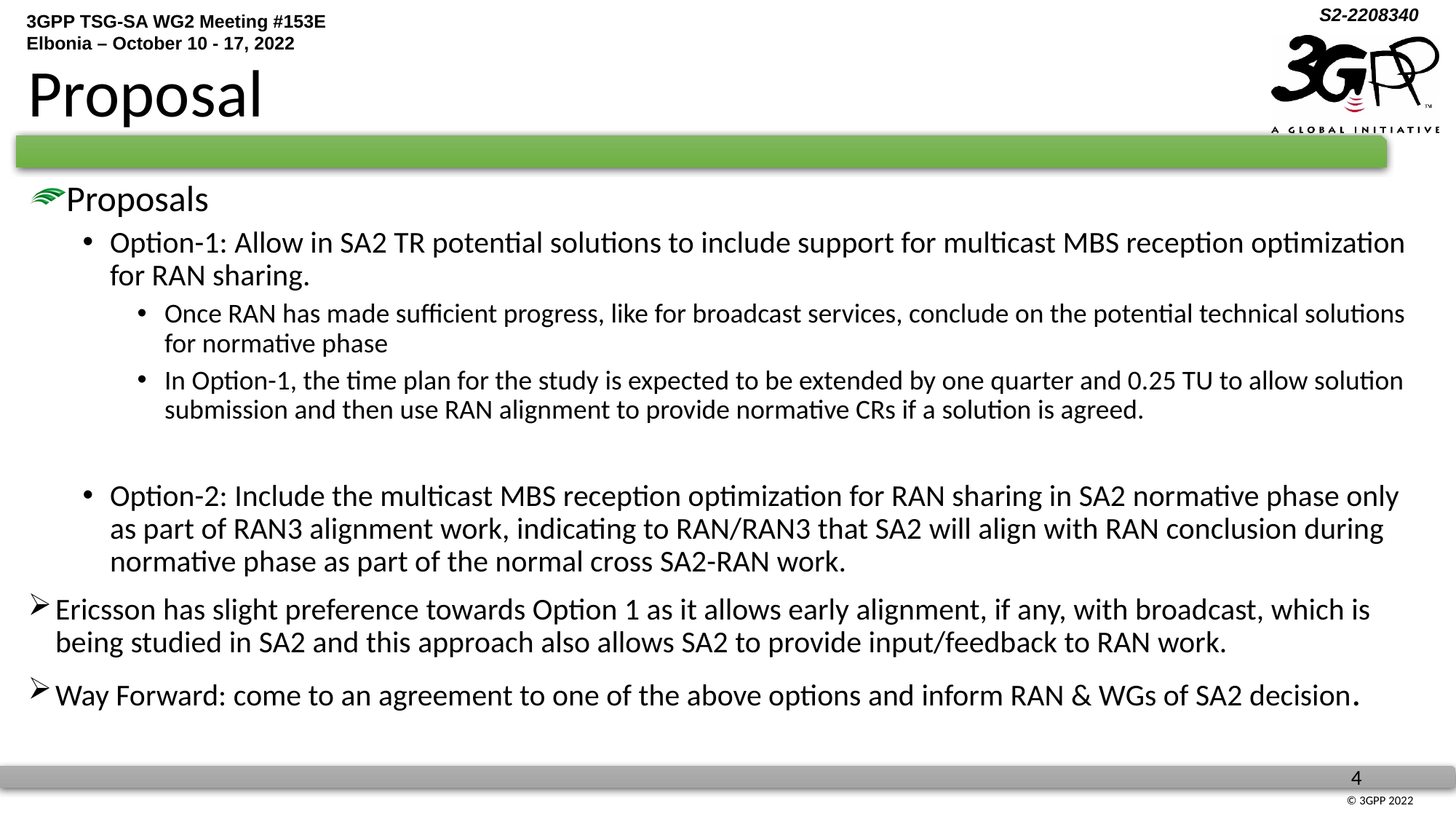

# Proposal
Proposals
Option-1: Allow in SA2 TR potential solutions to include support for multicast MBS reception optimization for RAN sharing.
Once RAN has made sufficient progress, like for broadcast services, conclude on the potential technical solutions for normative phase
In Option-1, the time plan for the study is expected to be extended by one quarter and 0.25 TU to allow solution submission and then use RAN alignment to provide normative CRs if a solution is agreed.

Option-2: Include the multicast MBS reception optimization for RAN sharing in SA2 normative phase only as part of RAN3 alignment work, indicating to RAN/RAN3 that SA2 will align with RAN conclusion during normative phase as part of the normal cross SA2-RAN work.
Ericsson has slight preference towards Option 1 as it allows early alignment, if any, with broadcast, which is being studied in SA2 and this approach also allows SA2 to provide input/feedback to RAN work.
Way Forward: come to an agreement to one of the above options and inform RAN & WGs of SA2 decision.